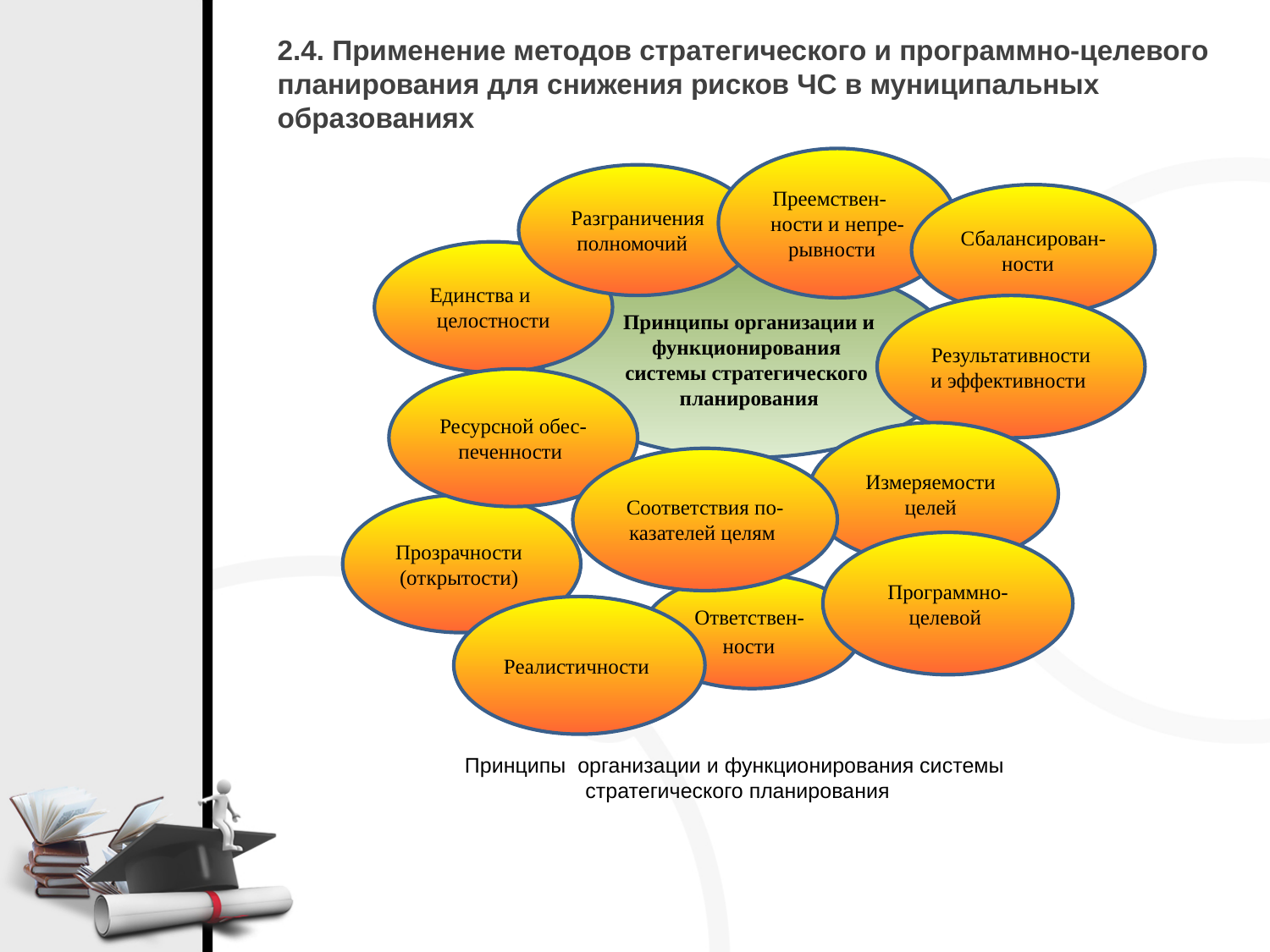

2.4. Применение методов стратегического и программно-целевого планирования для снижения рисков ЧС в муниципальных
образованиях
Преемствен-    ности и непре-рывности
Разграничения полномочий
Сбалансирован-ности
Единства и      целостности
Принципы организации и функционирования
системы стратегического
планирования
Результативности и эффективности
Ресурсной обес-печенности
Измеряемости  целей
Соответствия по-казателей целям
Прозрачности  (открытости)
Программно-
целевой
Ответствен-  ности
Реалистичности
Принципы  организации и функционирования системы
стратегического планирования